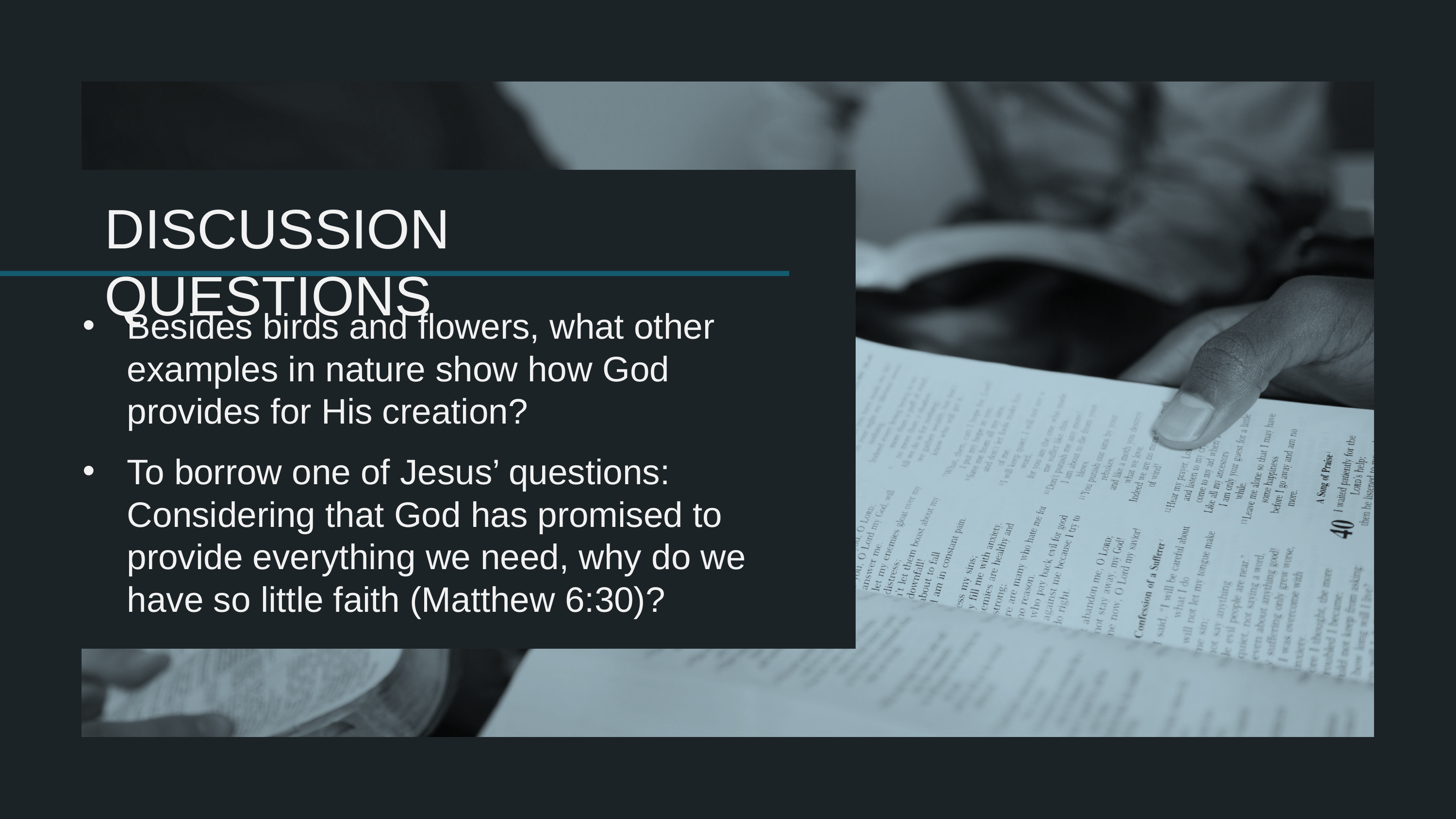

Besides birds and flowers, what other examples in nature show how God provides for His creation?
To borrow one of Jesus’ questions: Considering that God has promised to provide everything we need, why do we have so little faith (Matthew 6:30)?